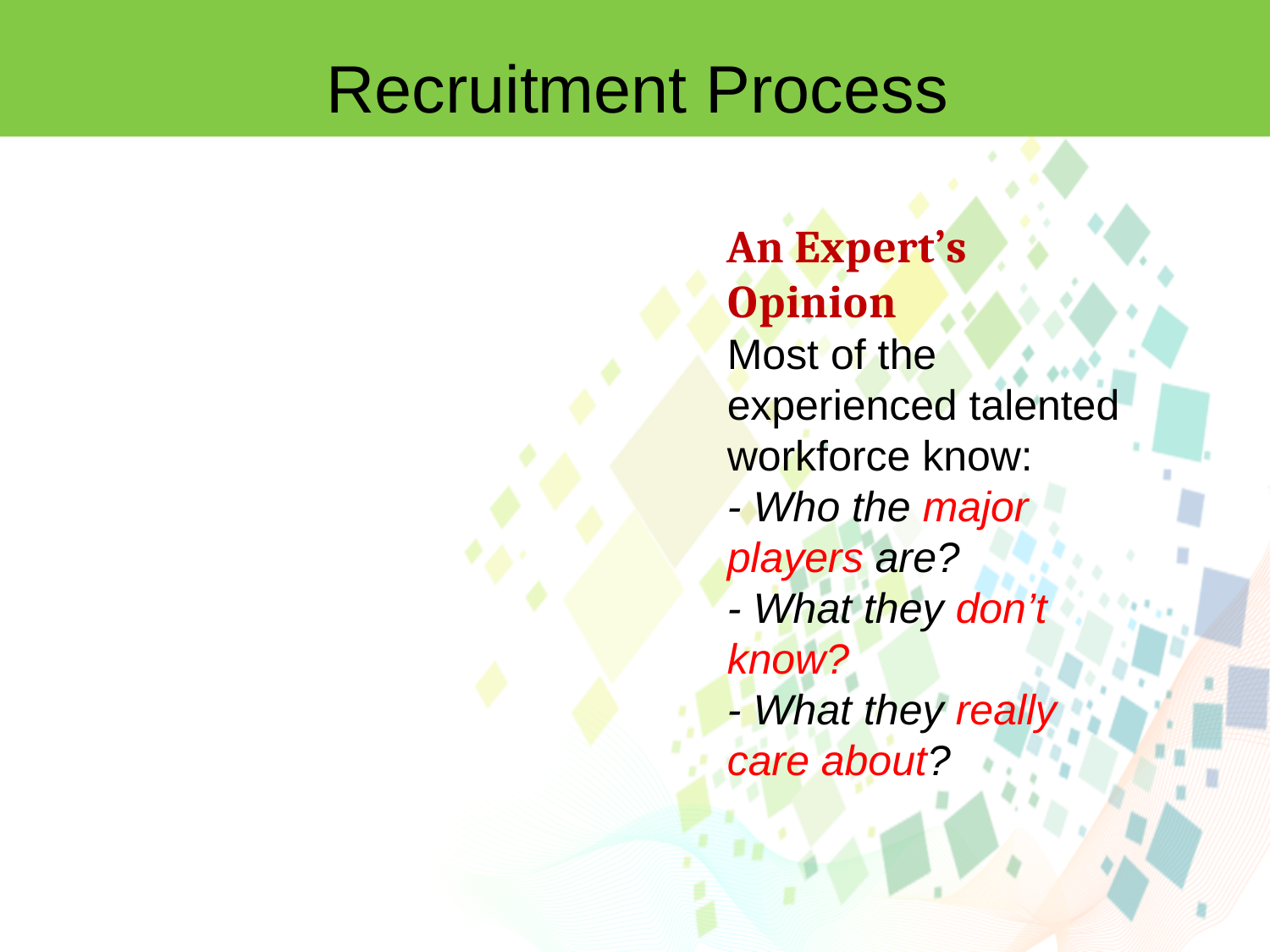

Recruitment Process
An Expert’s Opinion
Most of the experienced talented workforce know:
- Who the major players are?
- What they don’t know?
- What they really care about?